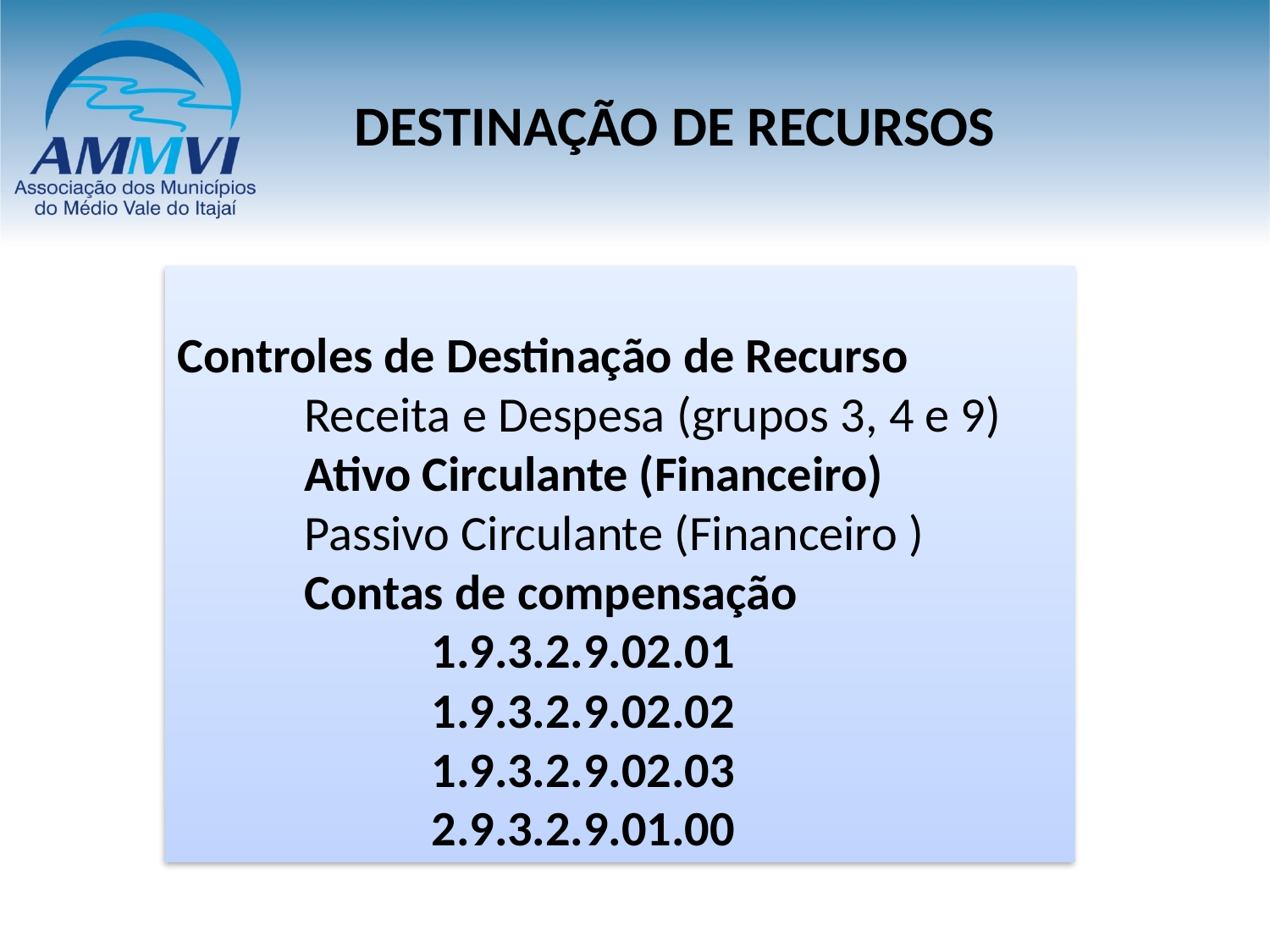

# DESTINAÇÃO DE RECURSOS

Controles de Destinação de Recurso
	Receita e Despesa (grupos 3, 4 e 9)
	Ativo Circulante (Financeiro)
	Passivo Circulante (Financeiro )
	Contas de compensação
		1.9.3.2.9.02.01
		1.9.3.2.9.02.02
		1.9.3.2.9.02.03
		2.9.3.2.9.01.00